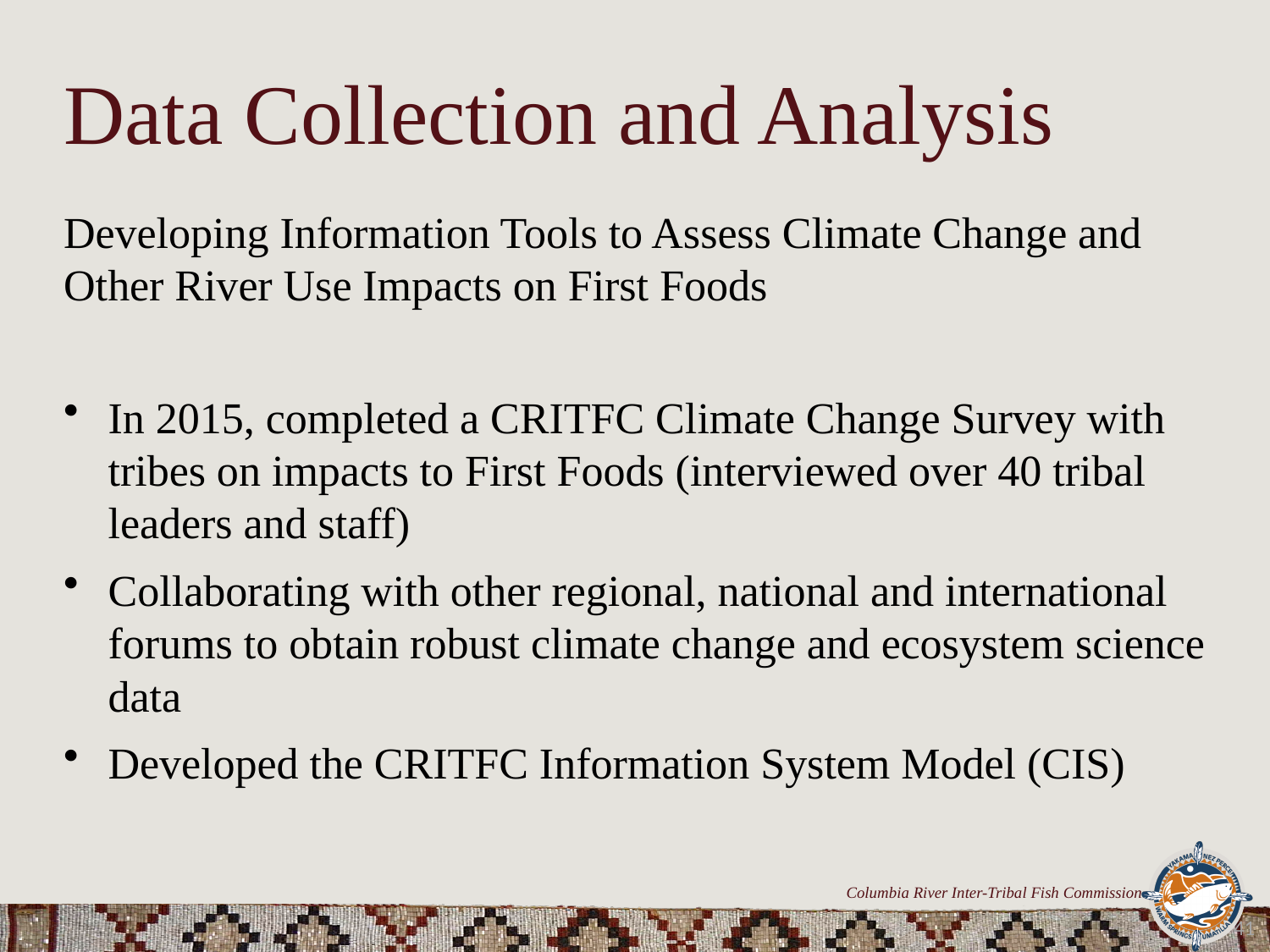

# Data Collection and Analysis
Developing Information Tools to Assess Climate Change and Other River Use Impacts on First Foods

In 2015, completed a CRITFC Climate Change Survey with tribes on impacts to First Foods (interviewed over 40 tribal leaders and staff)
Collaborating with other regional, national and international forums to obtain robust climate change and ecosystem science data
Developed the CRITFC Information System Model (CIS)
41